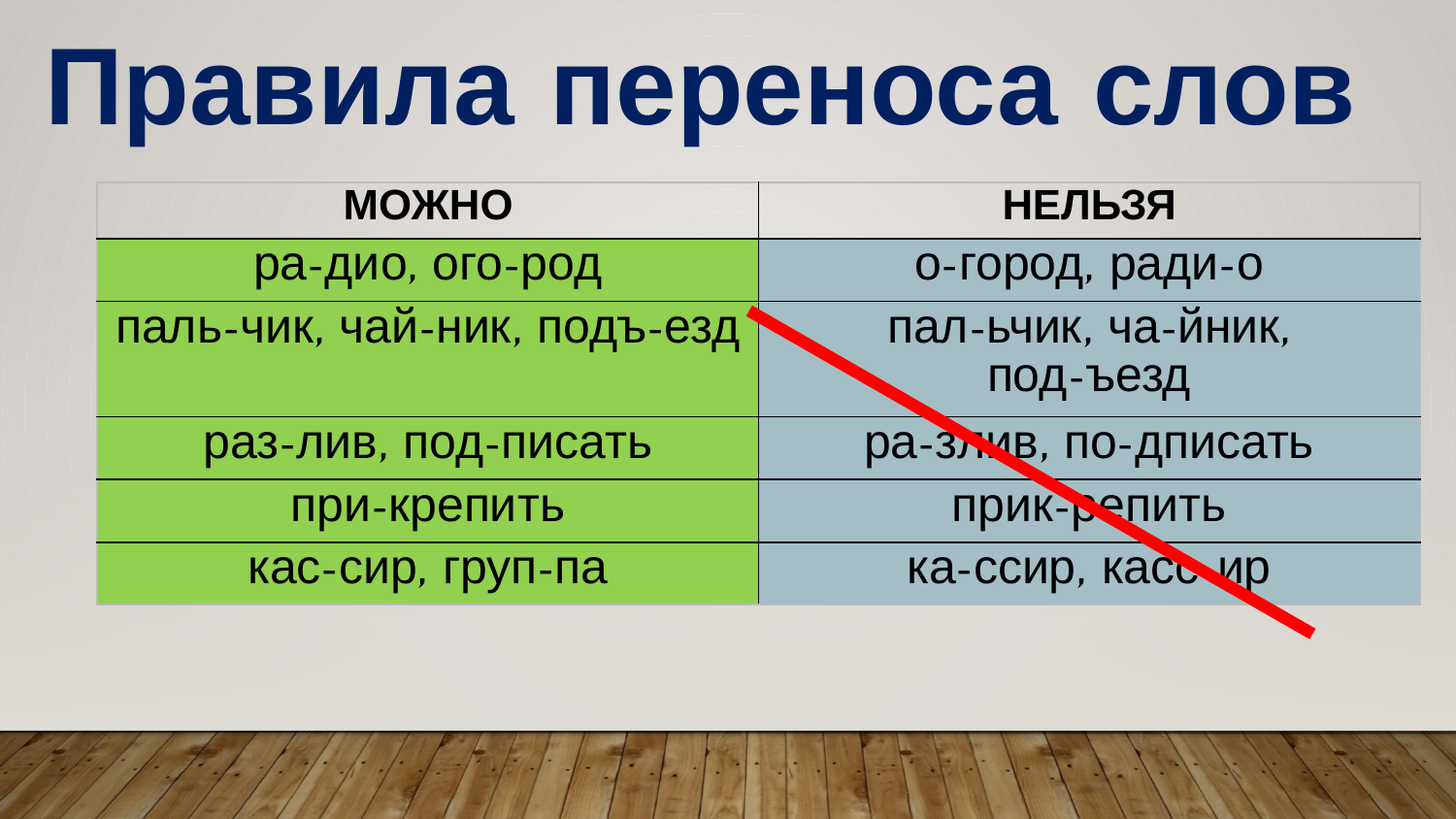

Правила переноса слов
| МОЖНО | НЕЛЬЗЯ |
| --- | --- |
| ра-дио, ого-род | о-город, ради-о |
| паль-чик, чай-ник, подъ-езд | пал-ьчик, ча-йник, под-ъезд |
| раз-лив, под-писать | ра-злив, по-дписать |
| при-крепить | прик-репить |
| кас-сир, груп-па | ка-ссир, касс-ир |